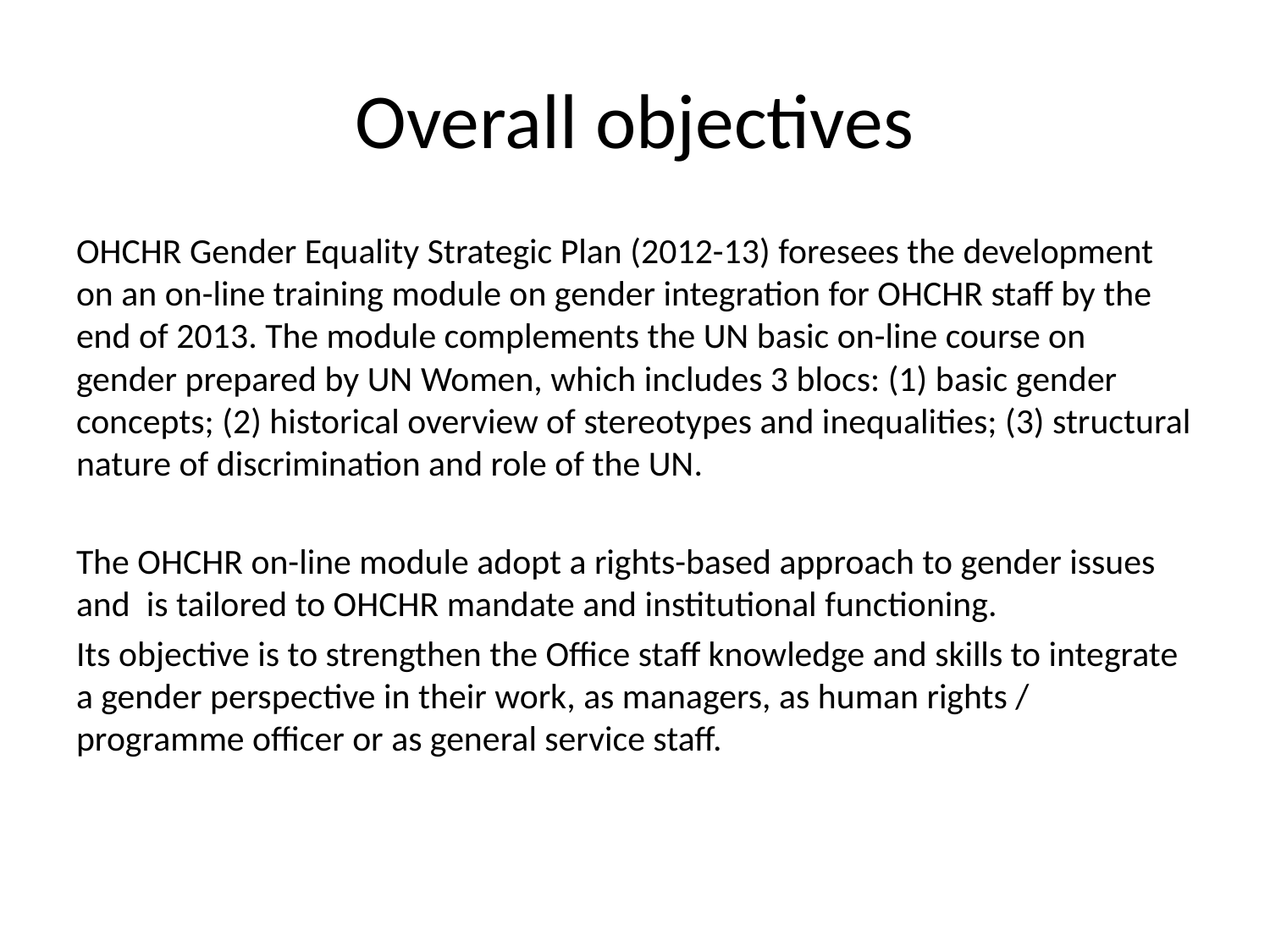

# Overall objectives
OHCHR Gender Equality Strategic Plan (2012-13) foresees the development on an on-line training module on gender integration for OHCHR staff by the end of 2013. The module complements the UN basic on-line course on gender prepared by UN Women, which includes 3 blocs: (1) basic gender concepts; (2) historical overview of stereotypes and inequalities; (3) structural nature of discrimination and role of the UN.

The OHCHR on-line module adopt a rights-based approach to gender issues and  is tailored to OHCHR mandate and institutional functioning.
Its objective is to strengthen the Office staff knowledge and skills to integrate a gender perspective in their work, as managers, as human rights / programme officer or as general service staff.